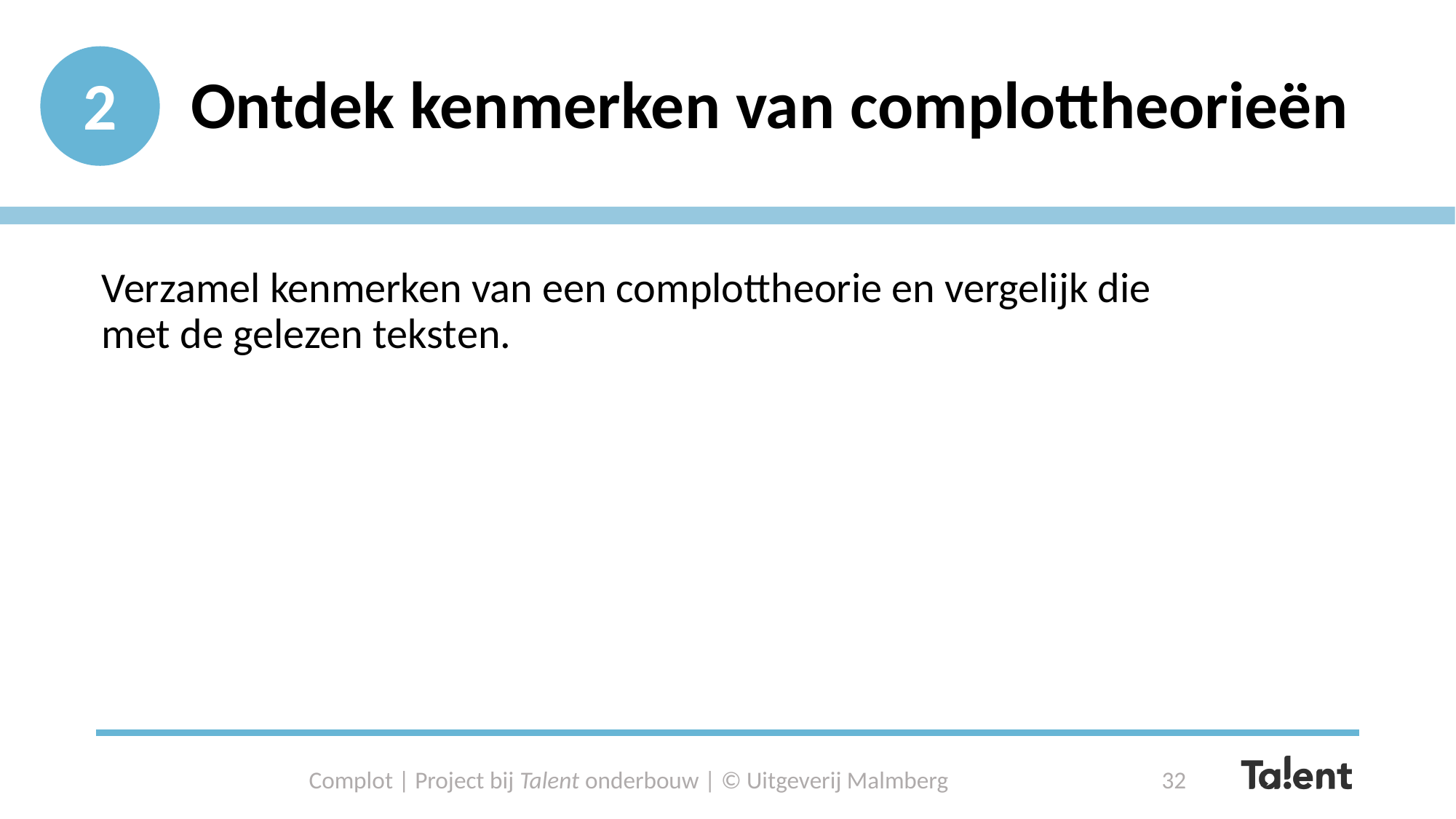

# Ontdek kenmerken van complottheorieën
2
Verzamel kenmerken van een complottheorie en vergelijk die met de gelezen teksten.

Complot | Project bij Talent onderbouw | © Uitgeverij Malmberg
32